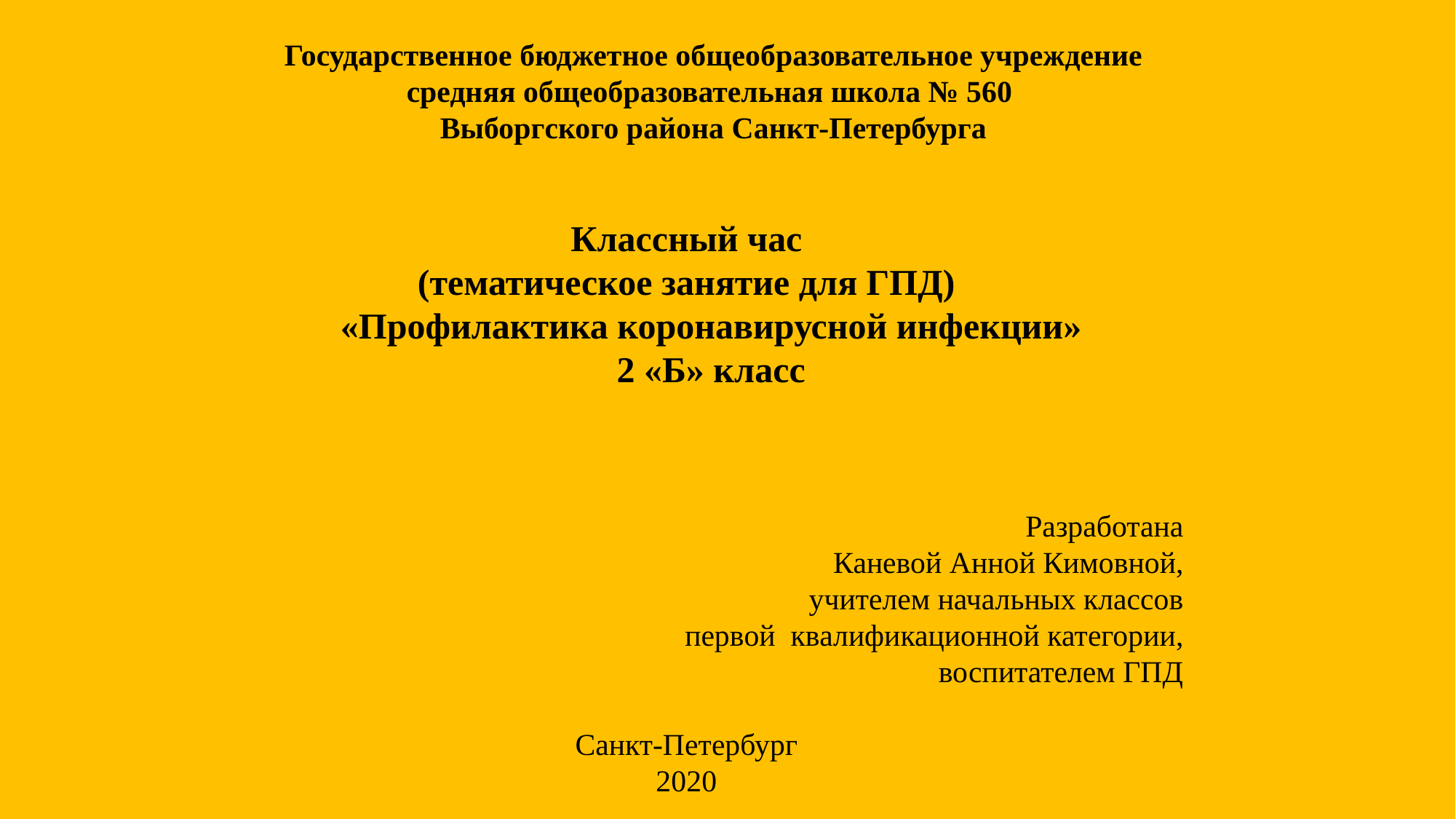

Государственное бюджетное общеобразовательное учреждение
средняя общеобразовательная школа № 560
Выборгского района Санкт-Петербурга

Классный час
(тематическое занятие для ГПД)
«Профилактика коронавирусной инфекции»
2 «Б» класс

Разработана
Каневой Анной Кимовной,
учителем начальных классов
первой  квалификационной категории,
воспитателем ГПД

Санкт-Петербург
2020